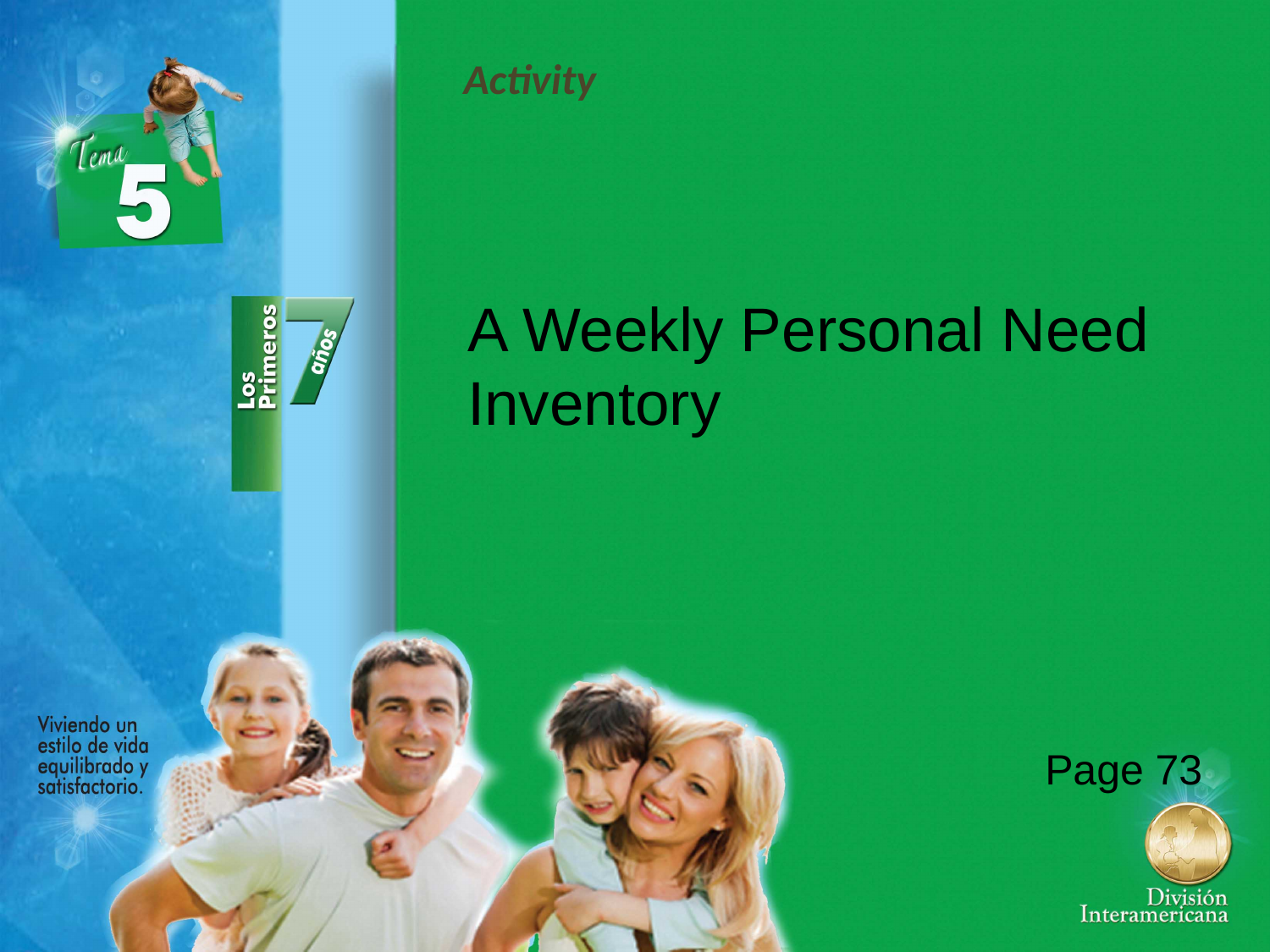

Activity
A Weekly Personal Need Inventory
Page 73